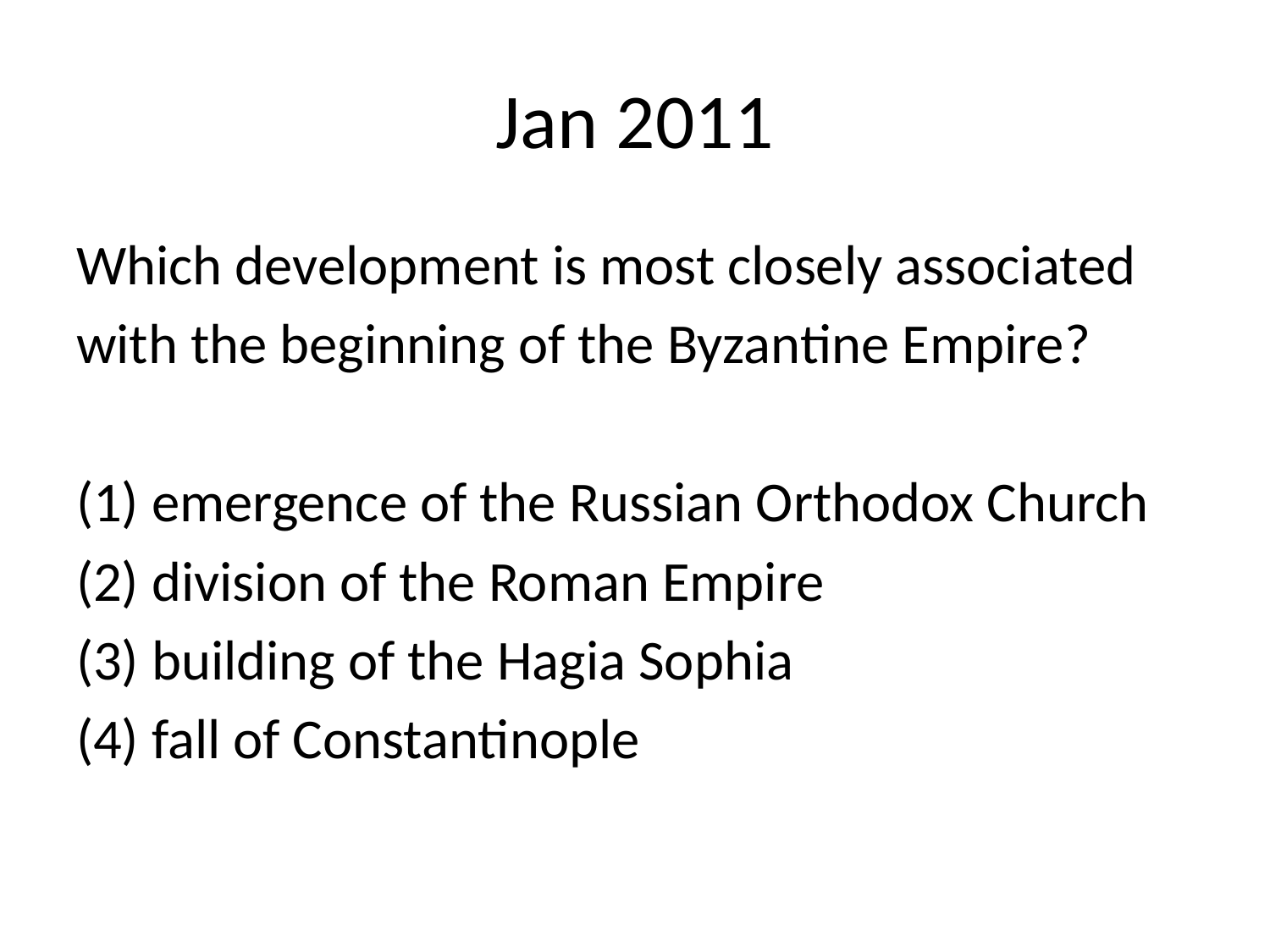

# Jan 2011
Which development is most closely associated
with the beginning of the Byzantine Empire?

(1) emergence of the Russian Orthodox Church
(2) division of the Roman Empire
(3) building of the Hagia Sophia
(4) fall of Constantinople